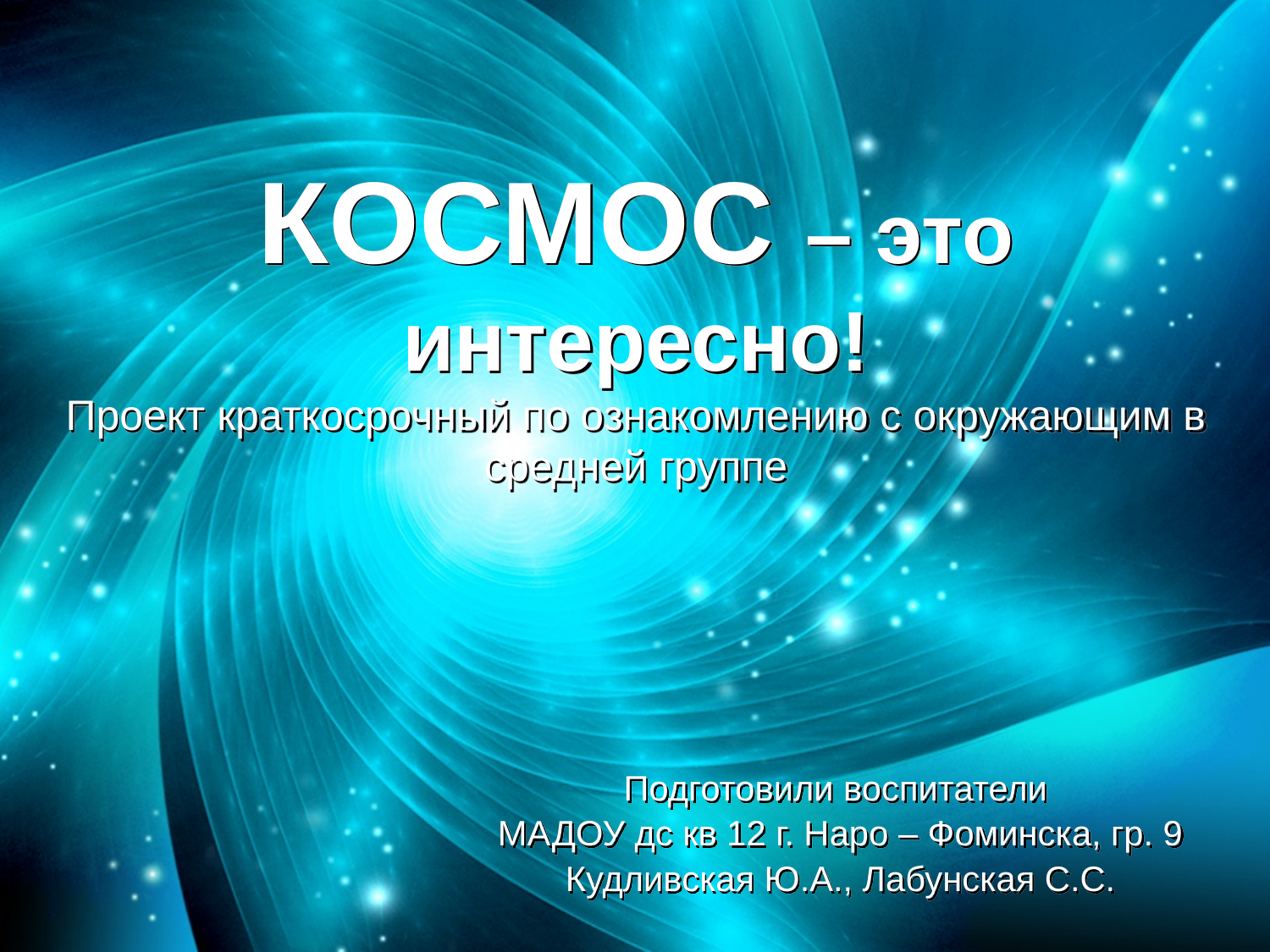

# КОСМОС – это интересно! Проект краткосрочный по ознакомлению с окружающим в средней группе
Подготовили воспитатели
МАДОУ дс кв 12 г. Наро – Фоминска, гр. 9
Кудливская Ю.А., Лабунская С.С.